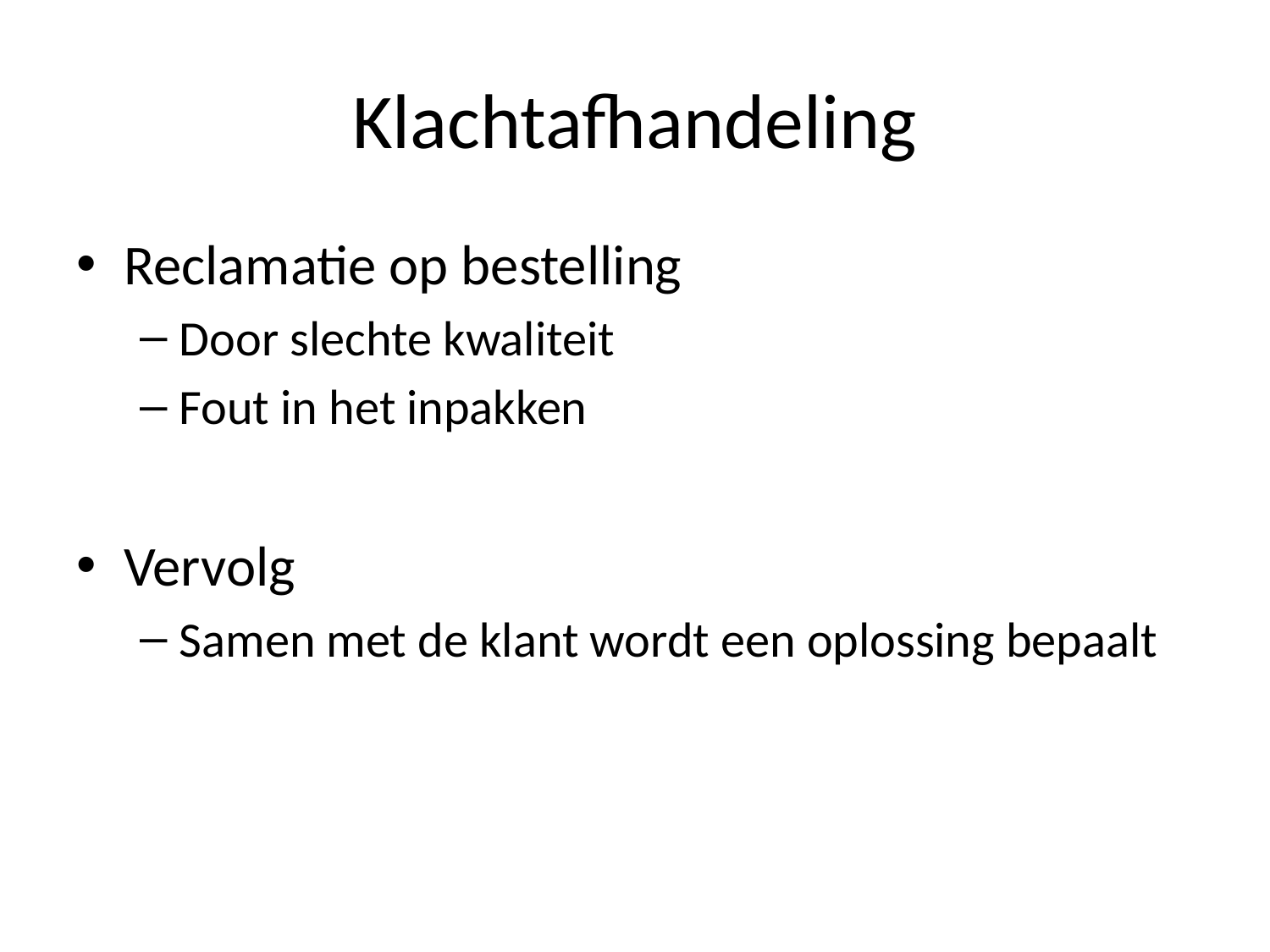

# Klachtafhandeling
Reclamatie op bestelling
Door slechte kwaliteit
Fout in het inpakken

Vervolg
Samen met de klant wordt een oplossing bepaalt